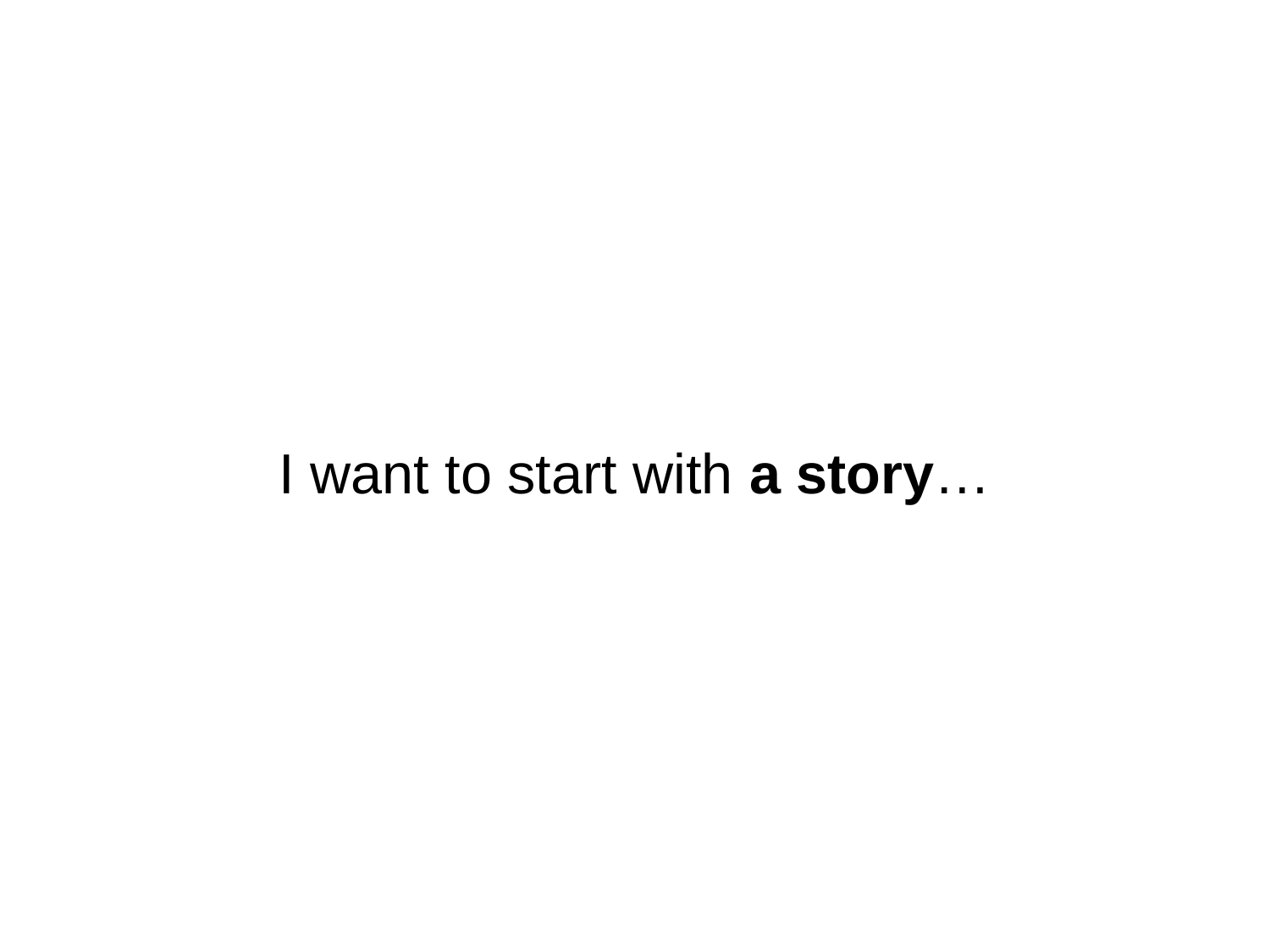

I want to start with a story…